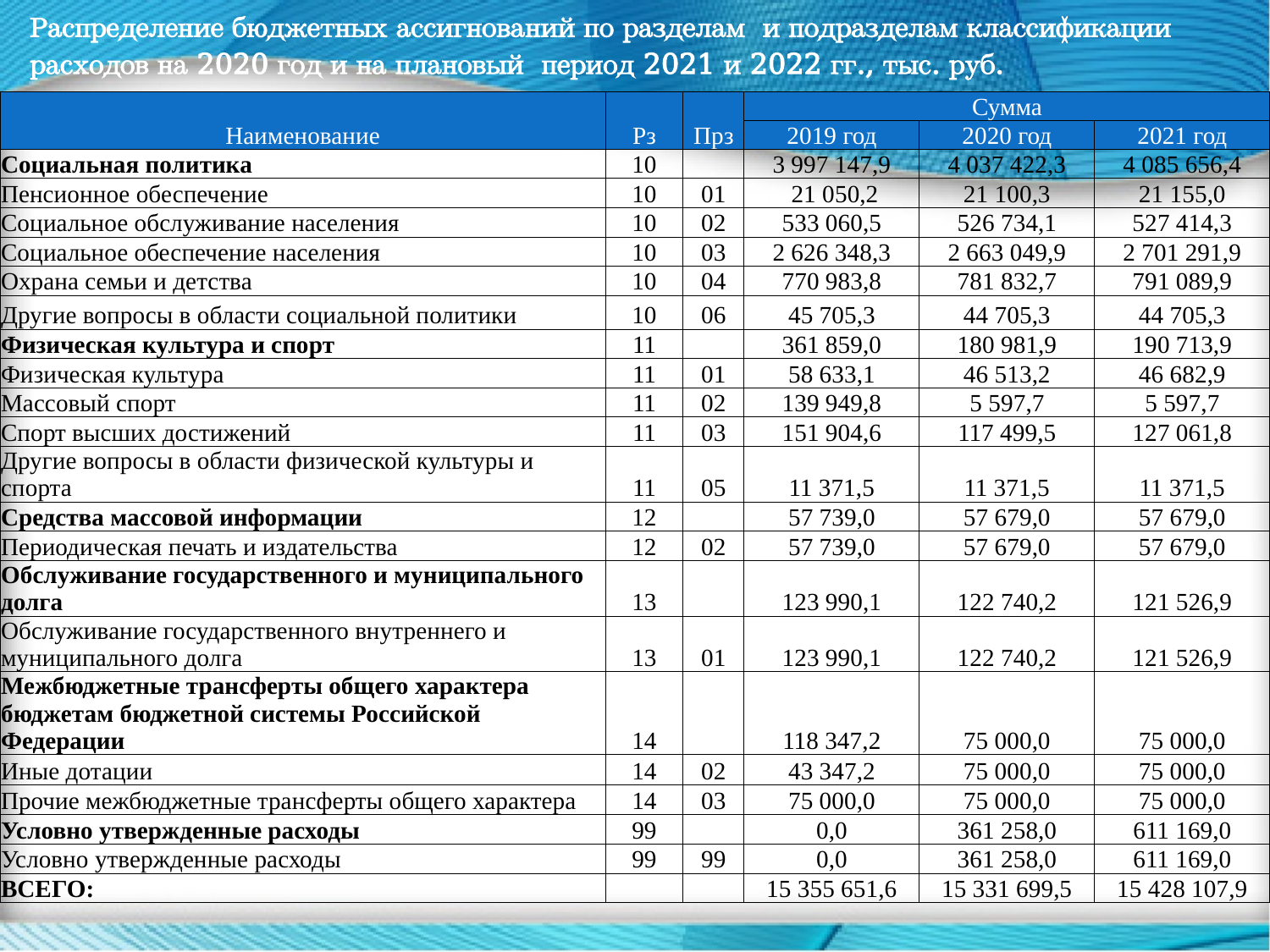

# Распределение бюджетных ассигнований по разделам  и подразделам классификации расходов на 2020 год и на плановый  период 2021 и 2022 гг., тыс. руб.
| Наименование | Рз | Прз | Сумма |  |  |
| --- | --- | --- | --- | --- | --- |
|  |  |  | 2019 год | 2020 год | 2021 год |
| Социальная политика | 10 |  | 3 997 147,9 | 4 037 422,3 | 4 085 656,4 |
| Пенсионное обеспечение | 10 | 01 | 21 050,2 | 21 100,3 | 21 155,0 |
| Социальное обслуживание населения | 10 | 02 | 533 060,5 | 526 734,1 | 527 414,3 |
| Социальное обеспечение населения | 10 | 03 | 2 626 348,3 | 2 663 049,9 | 2 701 291,9 |
| Охрана семьи и детства | 10 | 04 | 770 983,8 | 781 832,7 | 791 089,9 |
| Другие вопросы в области социальной политики | 10 | 06 | 45 705,3 | 44 705,3 | 44 705,3 |
| Физическая культура и спорт | 11 |  | 361 859,0 | 180 981,9 | 190 713,9 |
| Физическая культура | 11 | 01 | 58 633,1 | 46 513,2 | 46 682,9 |
| Массовый спорт | 11 | 02 | 139 949,8 | 5 597,7 | 5 597,7 |
| Спорт высших достижений | 11 | 03 | 151 904,6 | 117 499,5 | 127 061,8 |
| Другие вопросы в области физической культуры и спорта | 11 | 05 | 11 371,5 | 11 371,5 | 11 371,5 |
| Средства массовой информации | 12 |  | 57 739,0 | 57 679,0 | 57 679,0 |
| Периодическая печать и издательства | 12 | 02 | 57 739,0 | 57 679,0 | 57 679,0 |
| Обслуживание государственного и муниципального долга | 13 |  | 123 990,1 | 122 740,2 | 121 526,9 |
| Обслуживание государственного внутреннего и муниципального долга | 13 | 01 | 123 990,1 | 122 740,2 | 121 526,9 |
| Межбюджетные трансферты общего характера бюджетам бюджетной системы Российской Федерации | 14 |  | 118 347,2 | 75 000,0 | 75 000,0 |
| Иные дотации | 14 | 02 | 43 347,2 | 75 000,0 | 75 000,0 |
| Прочие межбюджетные трансферты общего характера | 14 | 03 | 75 000,0 | 75 000,0 | 75 000,0 |
| Условно утвержденные расходы | 99 |  | 0,0 | 361 258,0 | 611 169,0 |
| Условно утвержденные расходы | 99 | 99 | 0,0 | 361 258,0 | 611 169,0 |
| ВСЕГО: |  |  | 15 355 651,6 | 15 331 699,5 | 15 428 107,9 |